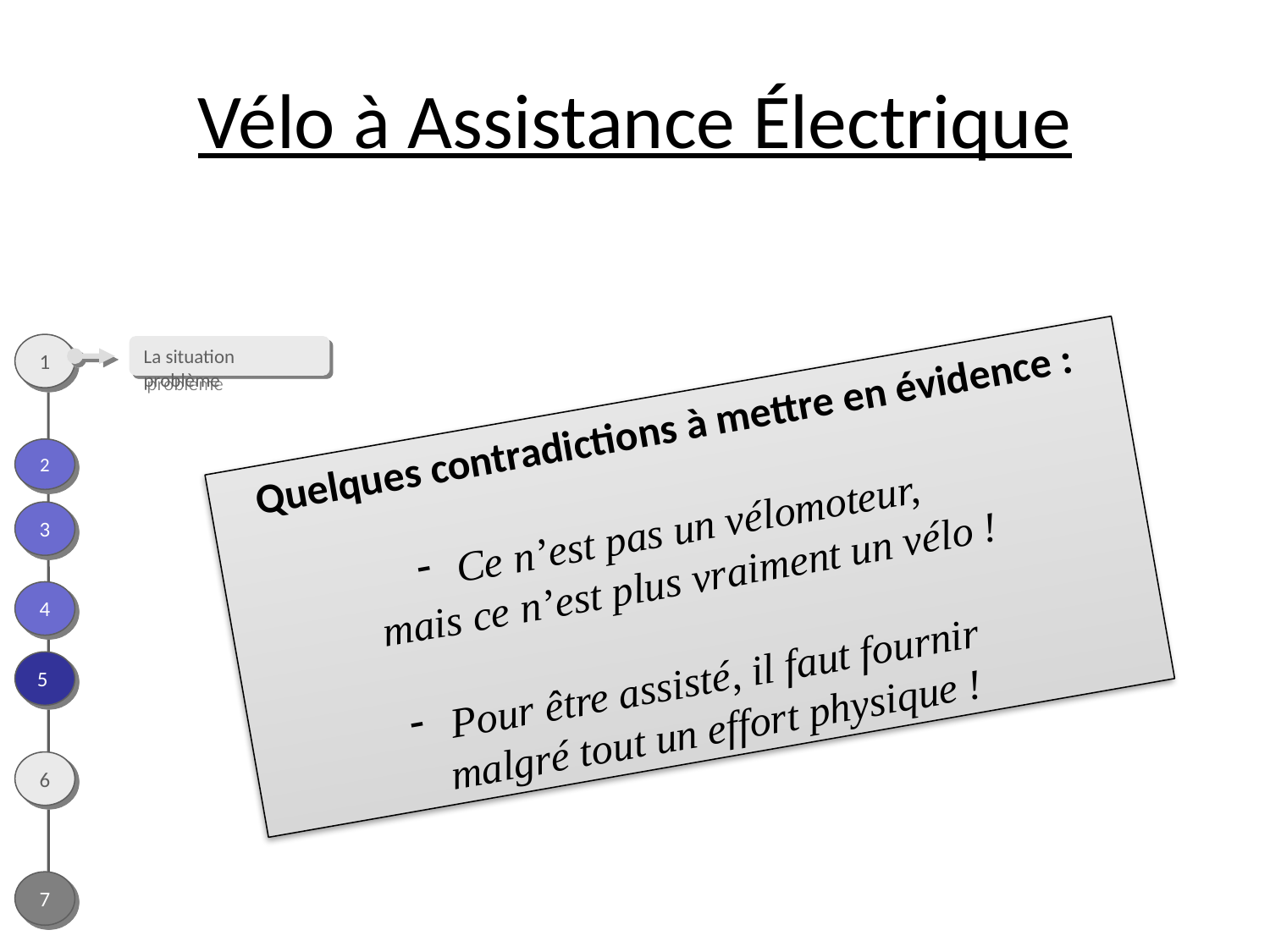

# Vélo à Assistance Électrique
1
La situation problème

Quelques contradictions à mettre en évidence :

 Ce n’est pas un vélomoteur,
mais ce n’est plus vraiment un vélo !

 Pour être assisté, il faut fournir
malgré tout un effort physique !
2
3
4
5
6
7